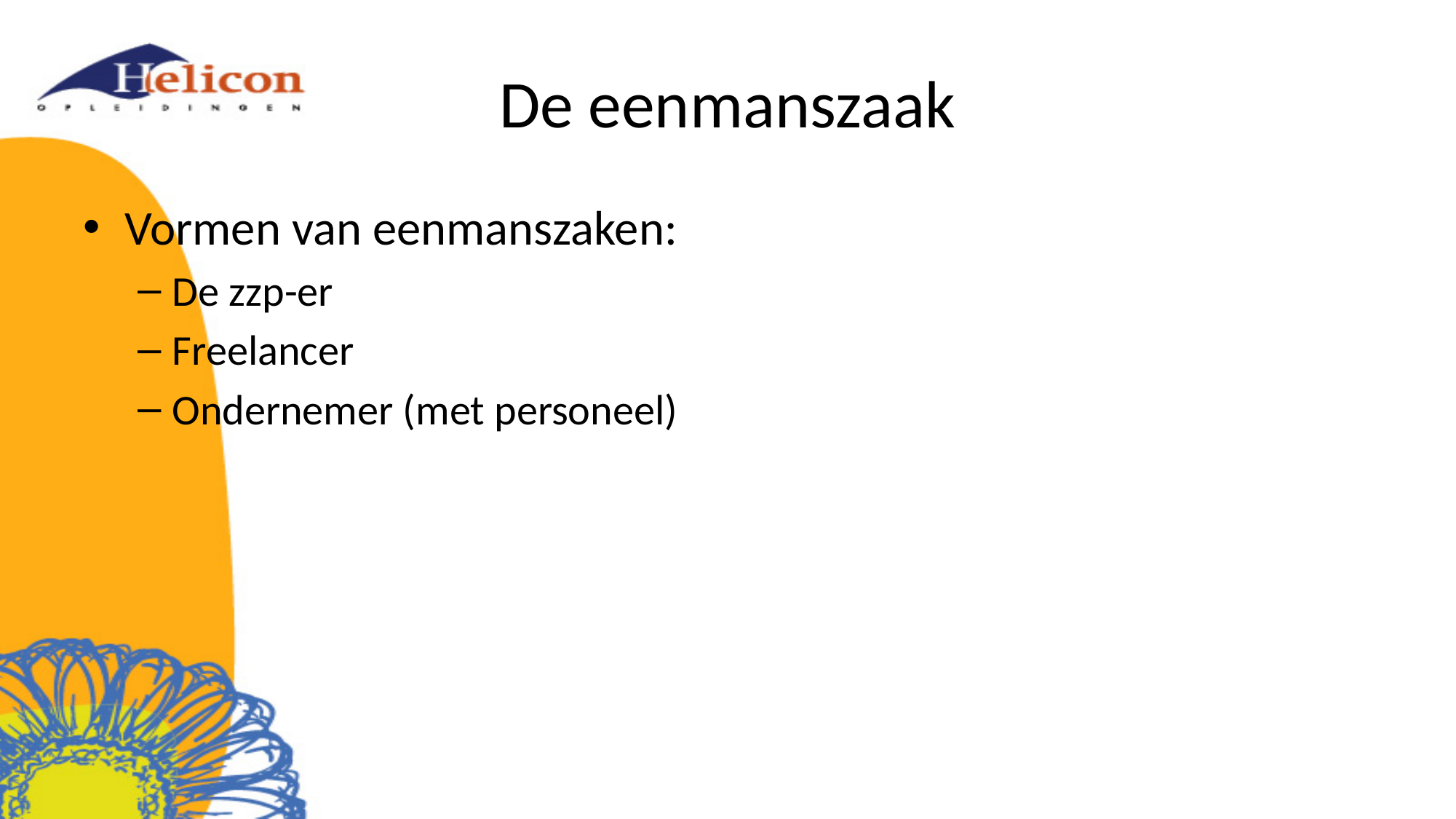

# De eenmanszaak
Vormen van eenmanszaken:
De zzp-er
Freelancer
Ondernemer (met personeel)